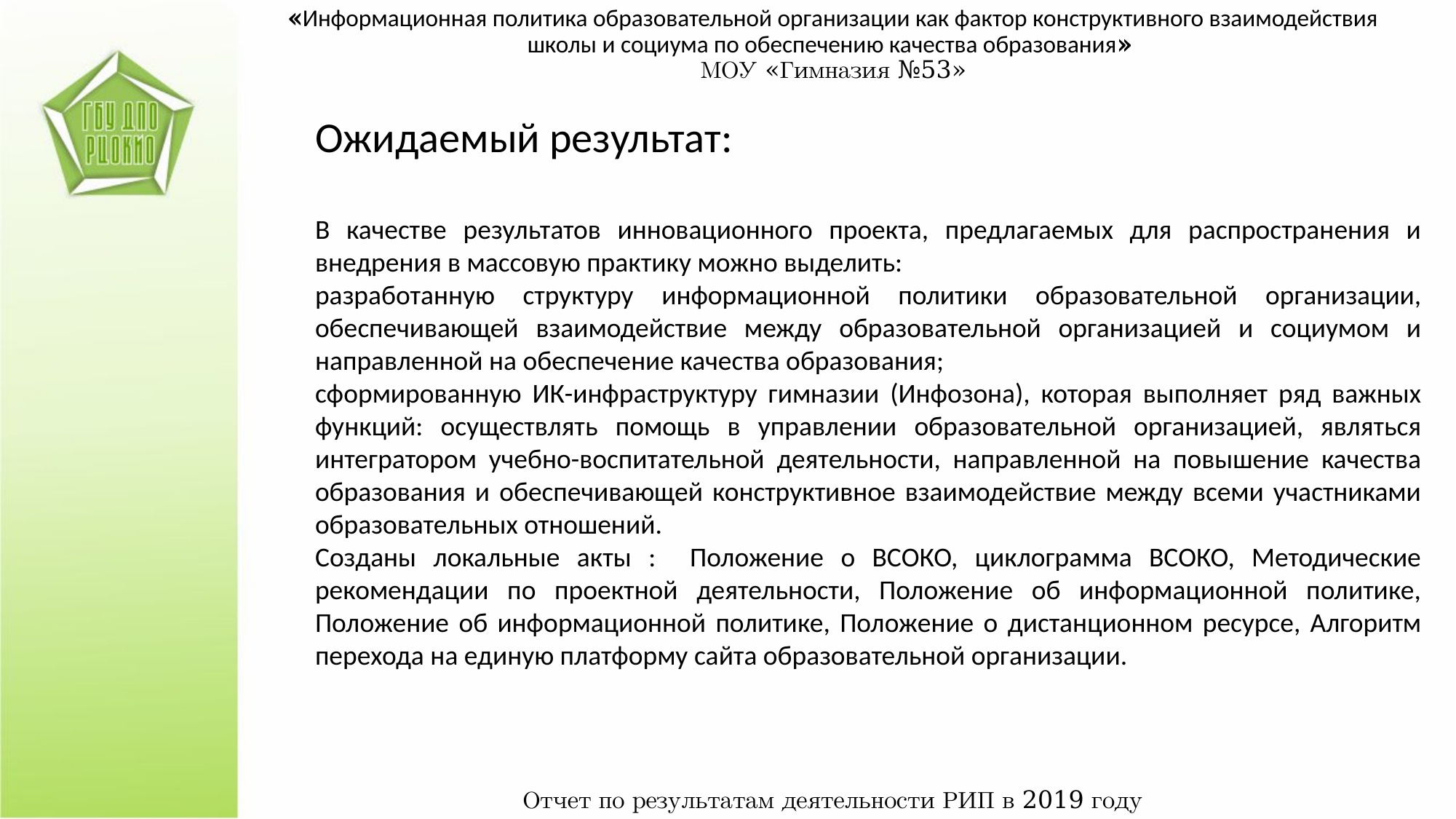

«Информационная политика образовательной организации как фактор конструктивного взаимодействия школы и социума по обеспечению качества образования»
МОУ «Гимназия №53»
Ожидаемый результат:

В качестве результатов инновационного проекта, предлагаемых для распространения и внедрения в массовую практику можно выделить:
разработанную структуру информационной политики образовательной организации, обеспечивающей взаимодействие между образовательной организацией и социумом и направленной на обеспечение качества образования;
сформированную ИК-инфраструктуру гимназии (Инфозона), которая выполняет ряд важных функций: осуществлять помощь в управлении образовательной организацией, являться интегратором учебно-воспитательной деятельности, направленной на повышение качества образования и обеспечивающей конструктивное взаимодействие между всеми участниками образовательных отношений.
Созданы локальные акты :  Положение о ВСОКО, циклограмма ВСОКО, Методические рекомендации по проектной деятельности, Положение об информационной политике, Положение об информационной политике, Положение о дистанционном ресурсе, Алгоритм перехода на единую платформу сайта образовательной организации.

Отчет по результатам деятельности РИП в 2019 году